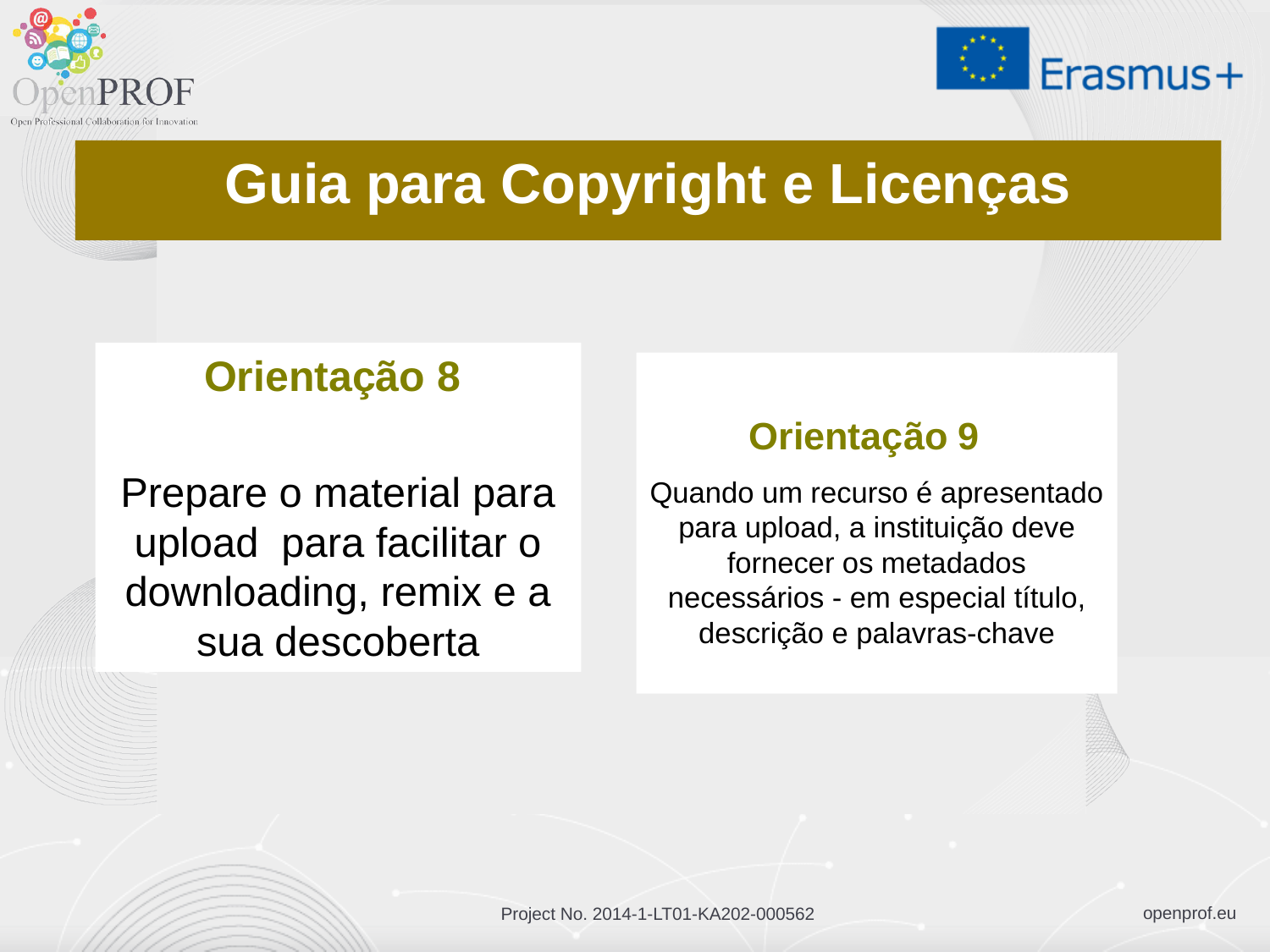

Guia para Copyright e Licenças
Orientação 8

Prepare o material para upload  para facilitar o downloading, remix e a sua descoberta

Orientação 9
Quando um recurso é apresentado para upload, a instituição deve fornecer os metadados necessários - em especial título, descrição e palavras-chave